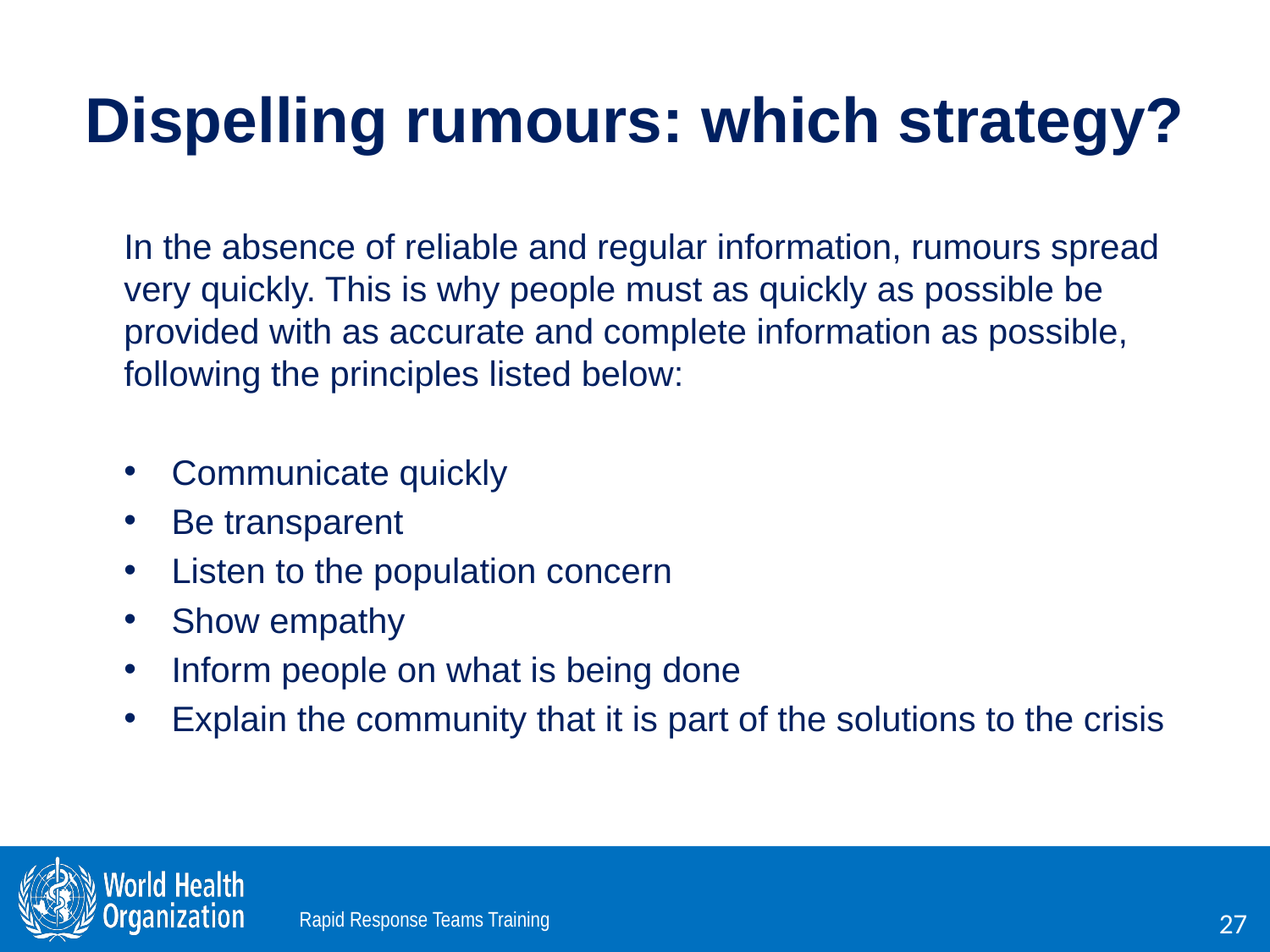

# Dispelling rumours: which strategy?
In the absence of reliable and regular information, rumours spread very quickly. This is why people must as quickly as possible be provided with as accurate and complete information as possible,  following the principles listed below:

Communicate quickly
Be transparent
Listen to the population concern
Show empathy
Inform people on what is being done
Explain the community that it is part of the solutions to the crisis